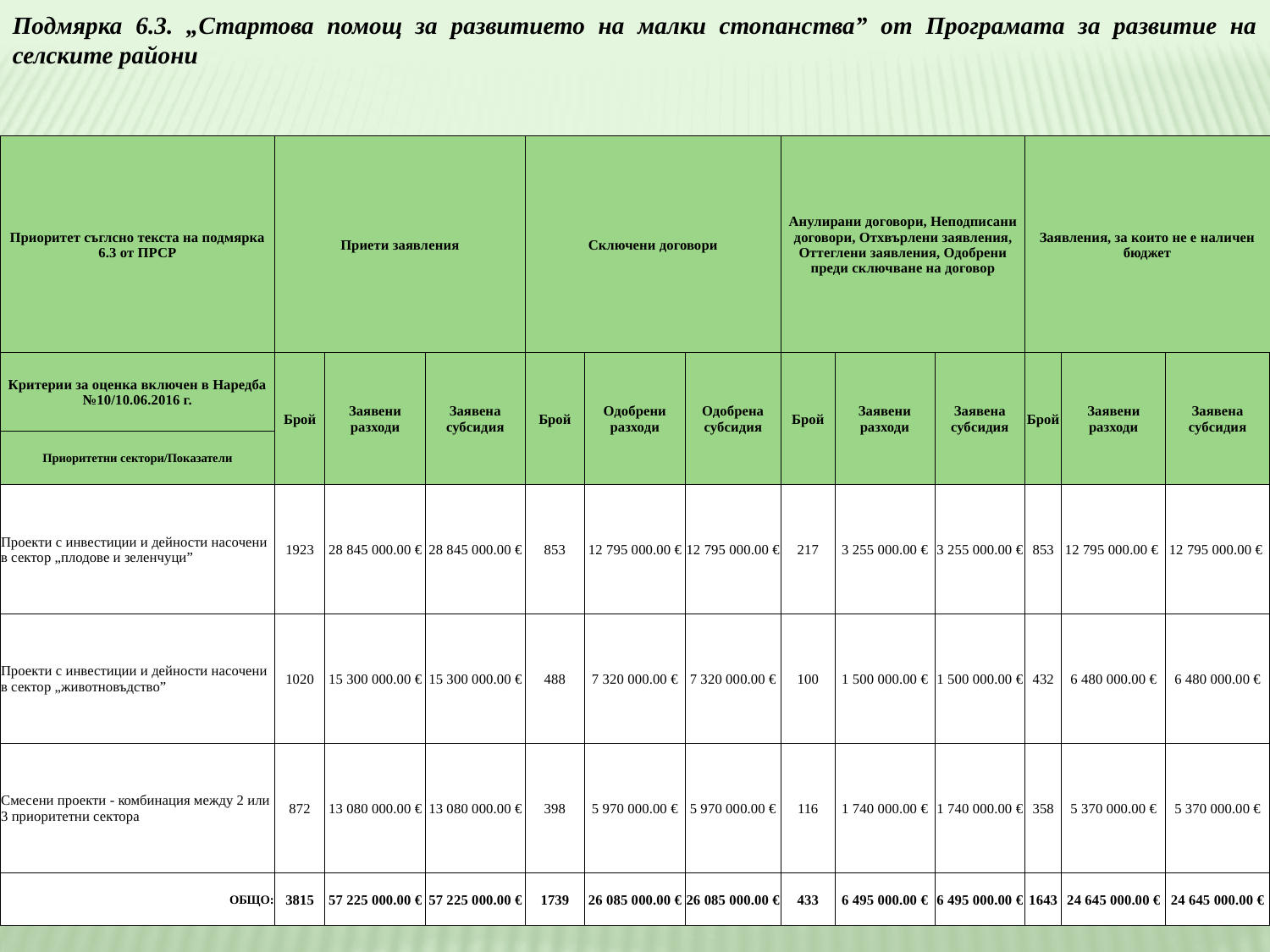

Подмярка 6.3. „Стартова помощ за развитието на малки стопанства” от Програмата за развитие на селските райони

| Приоритет съглсно текста на подмярка 6.3 от ПРСР | Приети заявления |  |  | Сключени договори |  |  | Анулирани договори, Неподписани договори, Отхвърлени заявления, Оттеглени заявления, Одобрени преди сключване на договор |  |  | Заявления, за които не е наличен бюджет |  |  |
| --- | --- | --- | --- | --- | --- | --- | --- | --- | --- | --- | --- | --- |
| Критерии за оценка включен в Наредба №10/10.06.2016 г. | Брой | Заявени разходи | Заявена субсидия | Брой | Одобрени разходи | Одобрена субсидия | Брой | Заявени разходи | Заявена субсидия | Брой | Заявени разходи | Заявена субсидия |
| Приоритетни сектори/Показатели |  |  |  |  |  |  |  |  |  |  |  |  |
| Проекти с инвестиции и дейности насочени в сектор „плодове и зеленчуци” | 1923 | 28 845 000.00 € | 28 845 000.00 € | 853 | 12 795 000.00 € | 12 795 000.00 € | 217 | 3 255 000.00 € | 3 255 000.00 € | 853 | 12 795 000.00 € | 12 795 000.00 € |
| Проекти с инвестиции и дейности насочени в сектор „животновъдство” | 1020 | 15 300 000.00 € | 15 300 000.00 € | 488 | 7 320 000.00 € | 7 320 000.00 € | 100 | 1 500 000.00 € | 1 500 000.00 € | 432 | 6 480 000.00 € | 6 480 000.00 € |
| Смесени проекти - комбинация между 2 или 3 приоритетни сектора | 872 | 13 080 000.00 € | 13 080 000.00 € | 398 | 5 970 000.00 € | 5 970 000.00 € | 116 | 1 740 000.00 € | 1 740 000.00 € | 358 | 5 370 000.00 € | 5 370 000.00 € |
| ОБЩО: | 3815 | 57 225 000.00 € | 57 225 000.00 € | 1739 | 26 085 000.00 € | 26 085 000.00 € | 433 | 6 495 000.00 € | 6 495 000.00 € | 1643 | 24 645 000.00 € | 24 645 000.00 € |